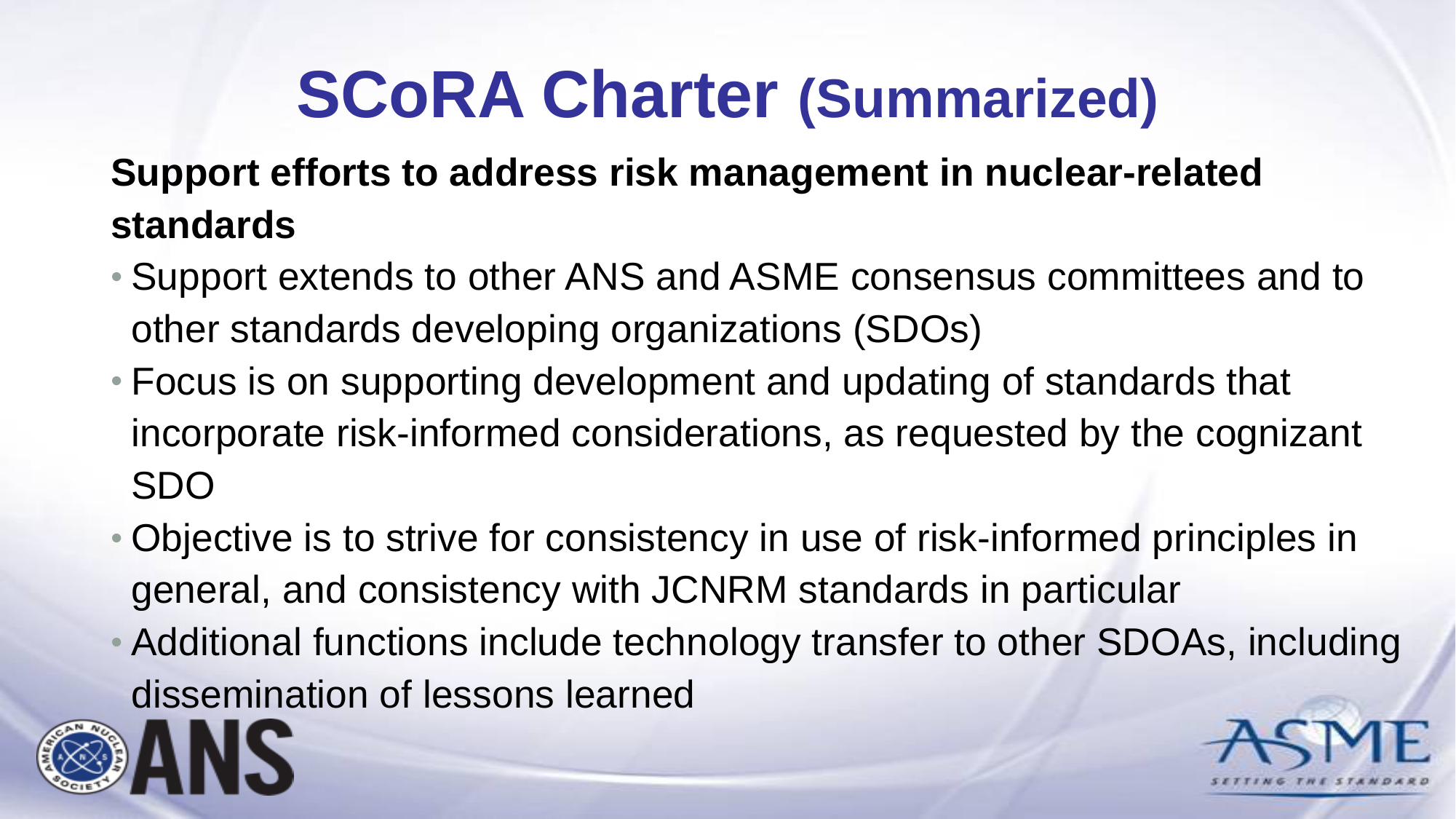

SCoRA Charter (Summarized)
Support efforts to address risk management in nuclear-related standards
Support extends to other ANS and ASME consensus committees and to other standards developing organizations (SDOs)
Focus is on supporting development and updating of standards that incorporate risk-informed considerations, as requested by the cognizant SDO
Objective is to strive for consistency in use of risk-informed principles in general, and consistency with JCNRM standards in particular
Additional functions include technology transfer to other SDOAs, including dissemination of lessons learned